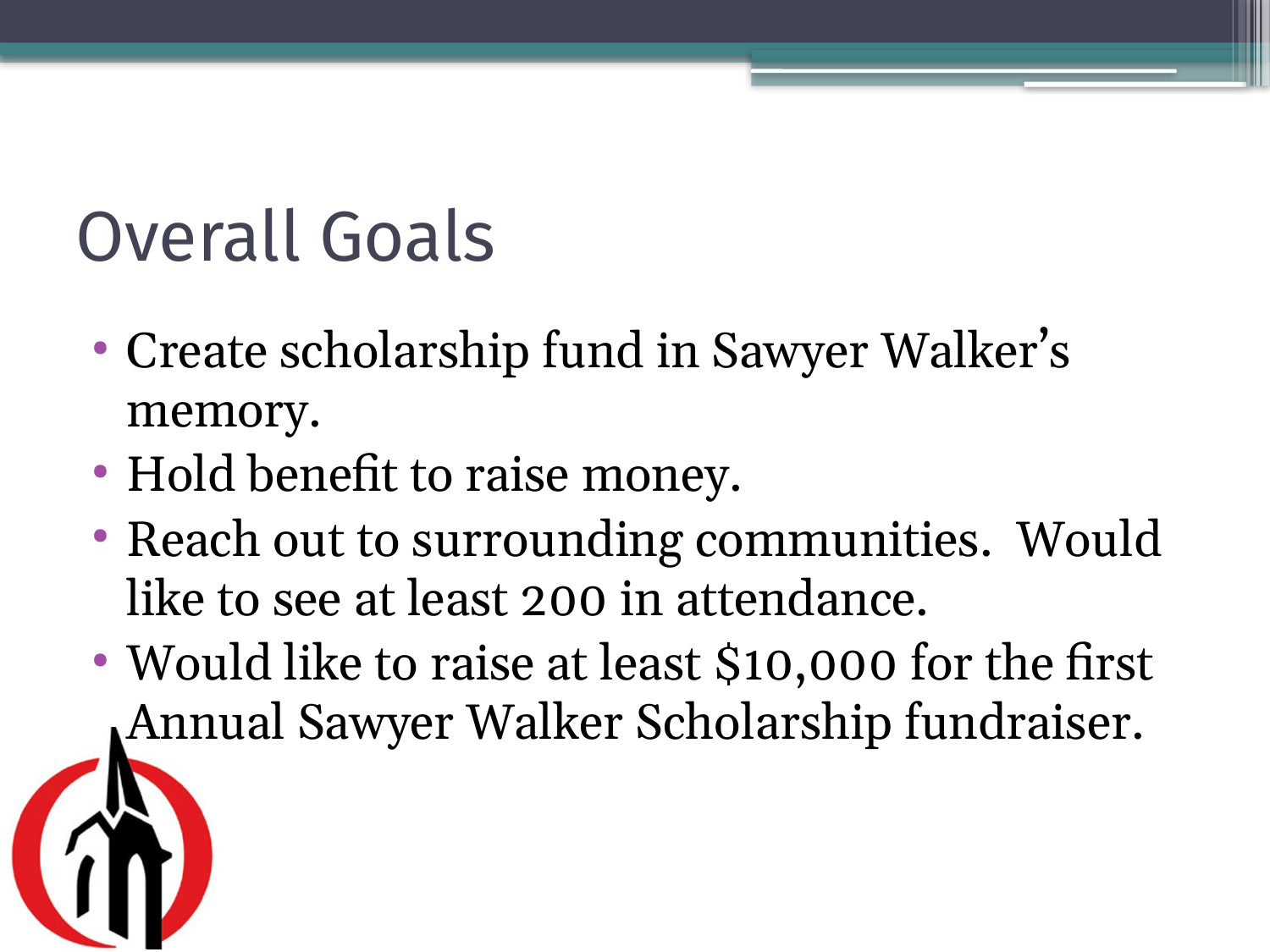

# Overall Goals
Create scholarship fund in Sawyer Walker’s memory.
Hold benefit to raise money.
Reach out to surrounding communities.  Would like to see at least 200 in attendance.
Would like to raise at least $10,000 for the first Annual Sawyer Walker Scholarship fundraiser.